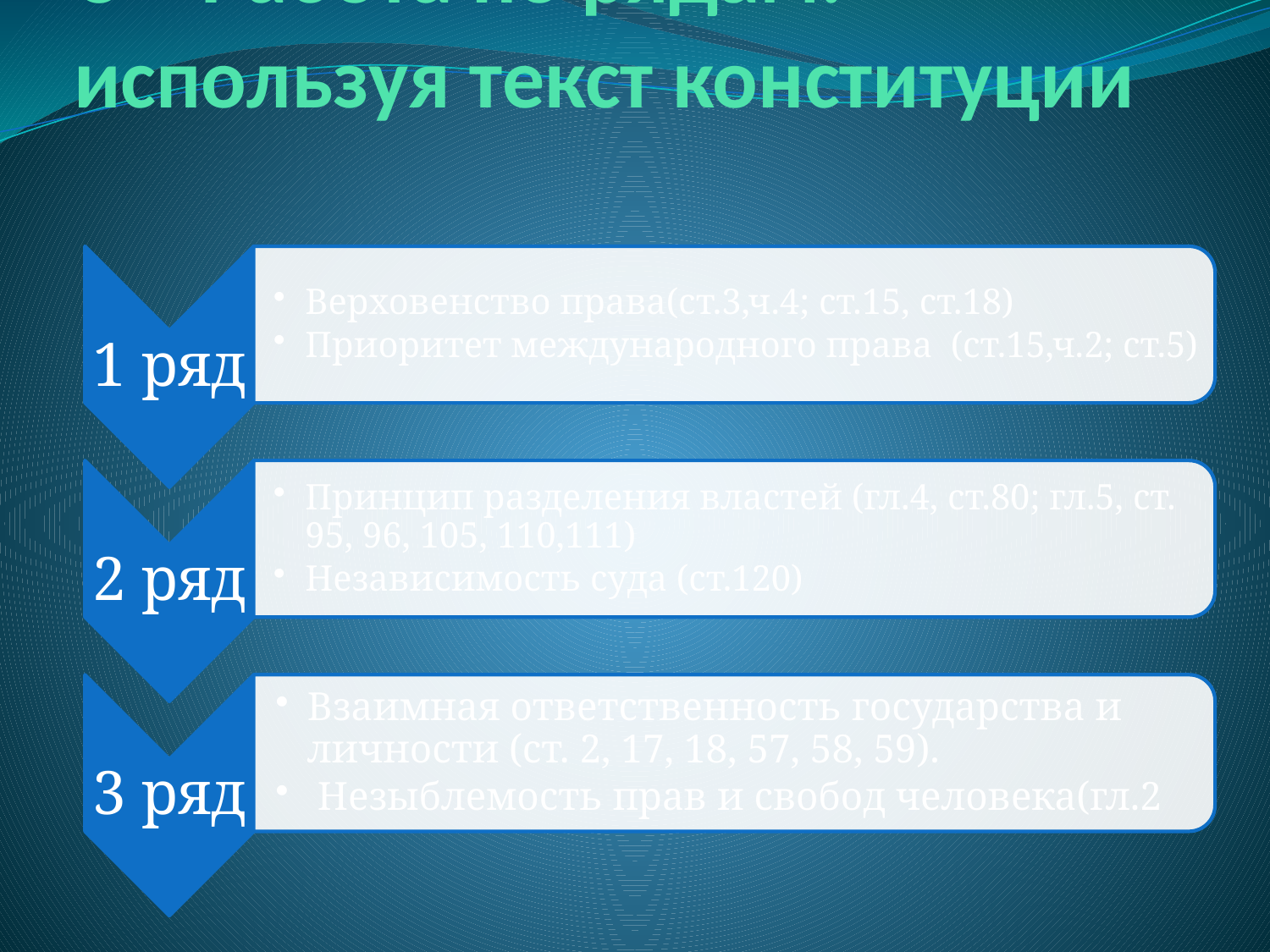

# 6	Работа по рядам: используя текст конституции
1 ряд
Верховенство права(ст.3,ч.4; ст.15, ст.18)
Приоритет международного права  (ст.15,ч.2; ст.5)
2 ряд
Принцип разделения властей (гл.4, ст.80; гл.5, ст. 95, 96, 105, 110,111)
Независимость суда (ст.120)
3 ряд
Взаимная ответственность государства и личности (ст. 2, 17, 18, 57, 58, 59).
 Незыблемость прав и свобод человека(гл.2